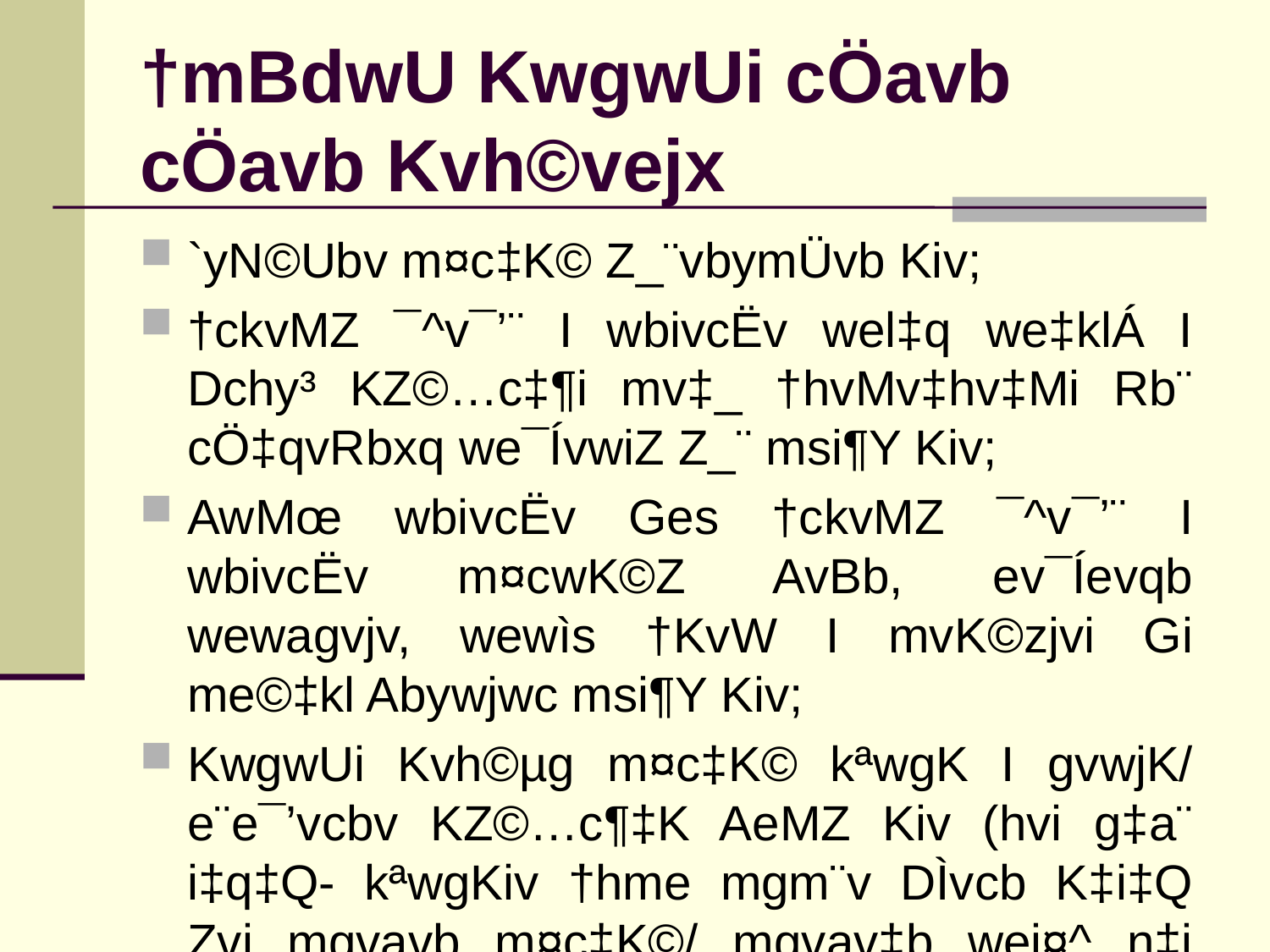

# †mBdwU KwgwUi cÖavb cÖavb Kvh©vejx
`yN©Ubv m¤c‡K© Z_¨vbymÜvb Kiv;
†ckvMZ ¯^v¯’¨ I wbivcËv wel‡q we‡klÁ I Dchy³ KZ©…c‡¶i mv‡_ †hvMv‡hv‡Mi Rb¨ cÖ‡qvRbxq we¯ÍvwiZ Z_¨ msi¶Y Kiv;
AwMœ wbivcËv Ges †ckvMZ ¯^v¯’¨ I wbivcËv m¤cwK©Z AvBb, ev¯Íevqb wewagvjv, wewìs †KvW I mvK©zjvi Gi me©‡kl Abywjwc msi¶Y Kiv;
KwgwUi Kvh©µg m¤c‡K© kªwgK I gvwjK/ e¨e¯’vcbv KZ©…c¶‡K AeMZ Kiv (hvi g‡a¨ i‡q‡Q- kªwgKiv †hme mgm¨v DÌvcb K‡i‡Q Zvi mgvavb m¤c‡K©/ mgvav‡b wej¤^ n‡j wej‡¤^i KviY m¤c‡K© Rvbv‡Z n‡e;